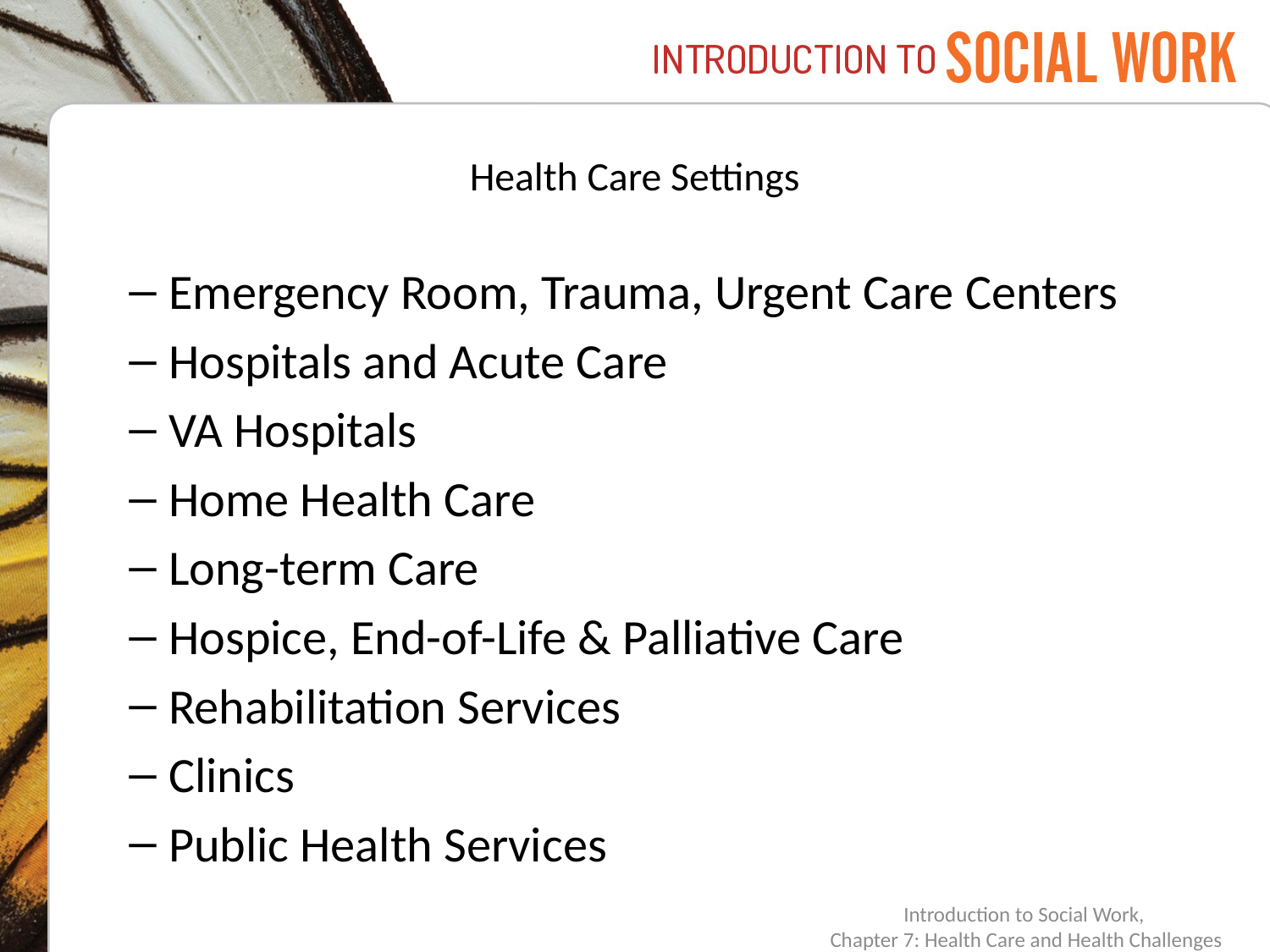

# Health Care Settings
Emergency Room, Trauma, Urgent Care Centers
Hospitals and Acute Care
VA Hospitals
Home Health Care
Long-term Care
Hospice, End-of-Life & Palliative Care
Rehabilitation Services
Clinics
Public Health Services

Introduction to Social Work,
Chapter 7: Health Care and Health Challenges